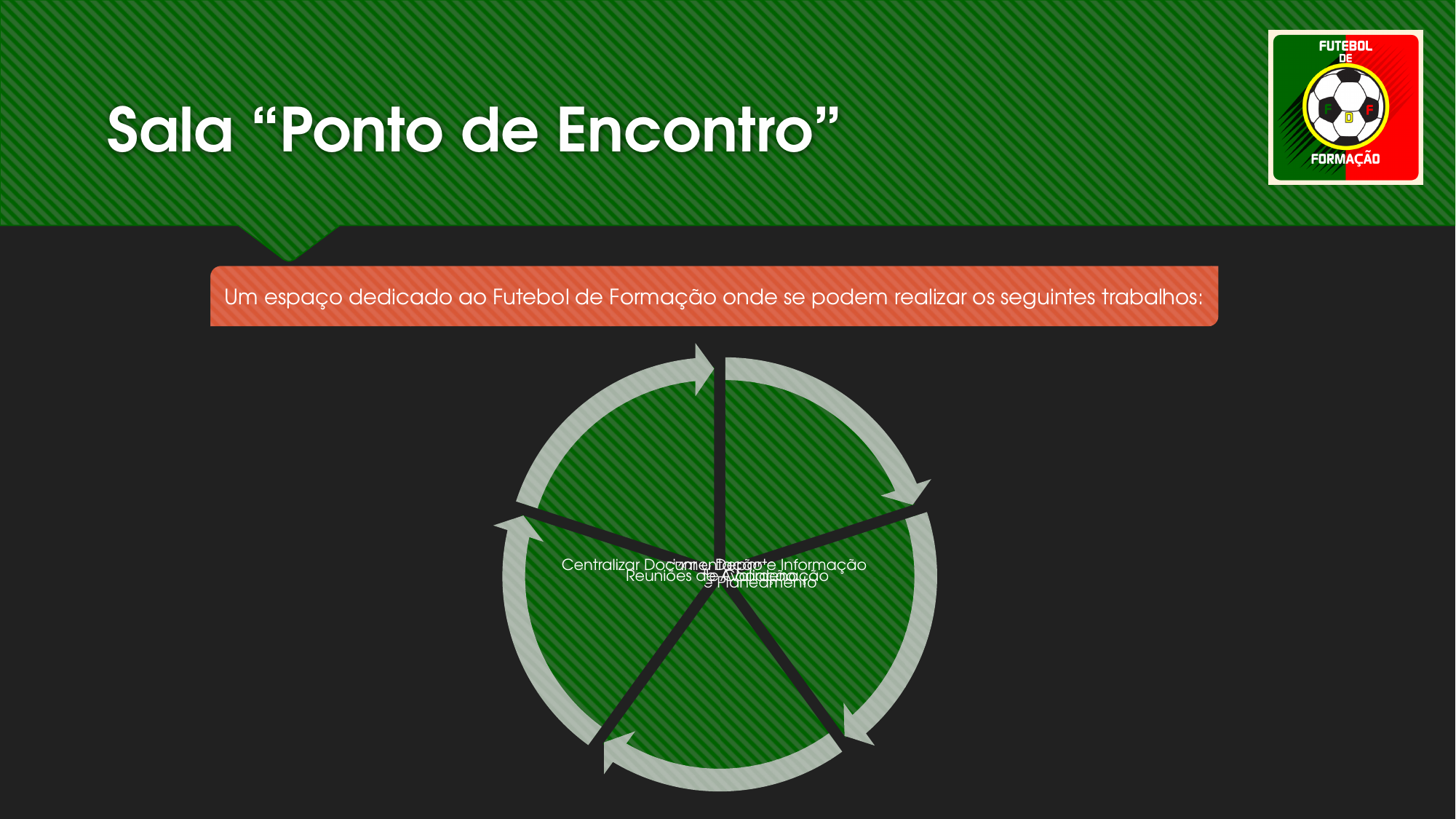

# Sala “Ponto de Encontro”
Um espaço dedicado ao Futebol de Formação onde se podem realizar os seguintes trabalhos:
Organizar o Departamento
Reuniões de Coordenação
Reuniões de Planeamento
Reuniões de Avaliação
Centralizar Documentação e Informação